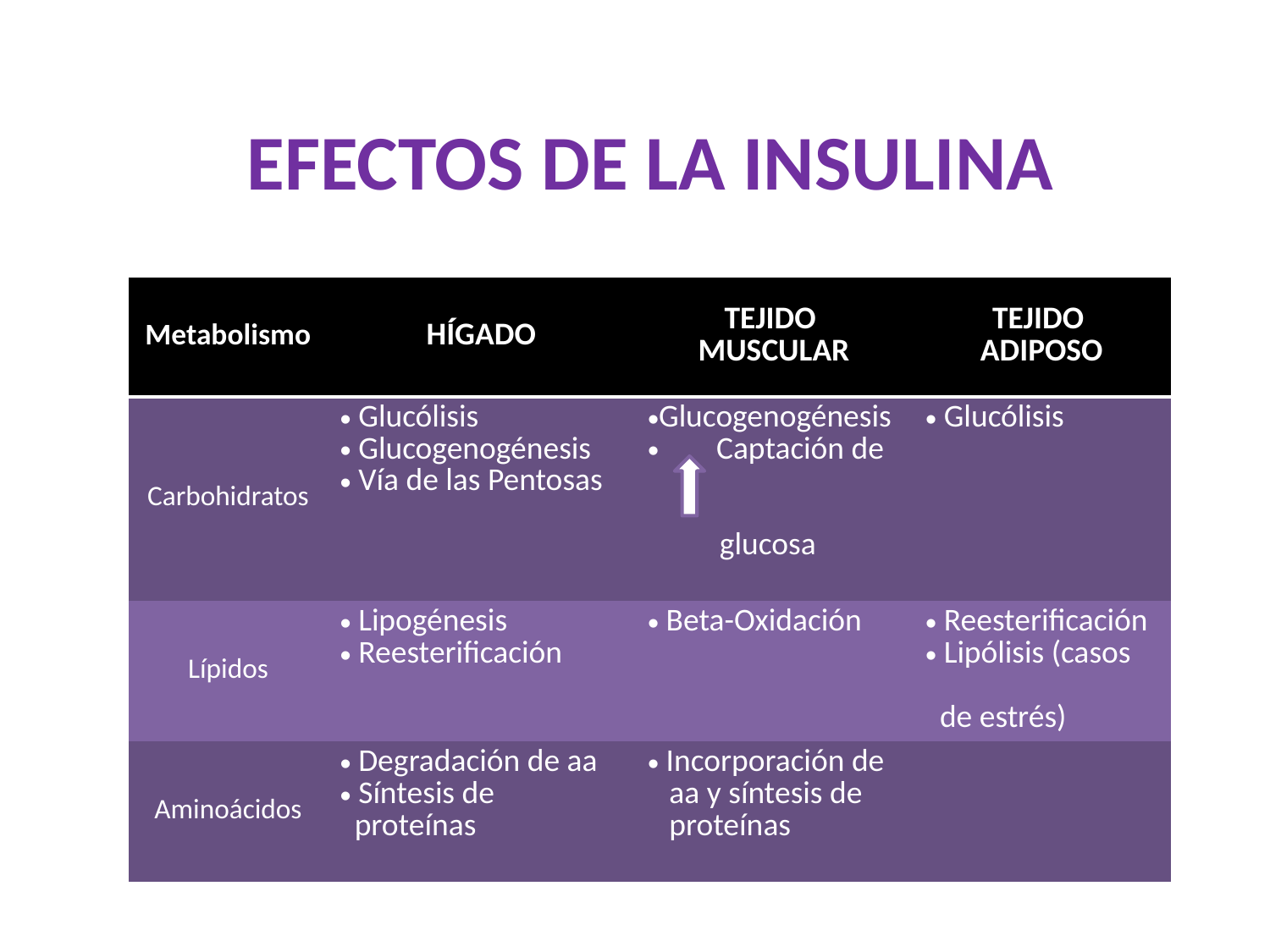

# Efectos de la Insulina
| Metabolismo | HÍGADO | TEJIDO MUSCULAR | TEJIDO ADIPOSO |
| --- | --- | --- | --- |
| Carbohidratos | Glucólisis Glucogenogénesis Vía de las Pentosas | Glucogenogénesis Captación de glucosa | Glucólisis |
| Lípidos | Lipogénesis Reesterificación | Beta-Oxidación | Reesterificación Lipólisis (casos de estrés) |
| Aminoácidos | Degradación de aa Síntesis de proteínas | Incorporación de aa y síntesis de proteínas |  |